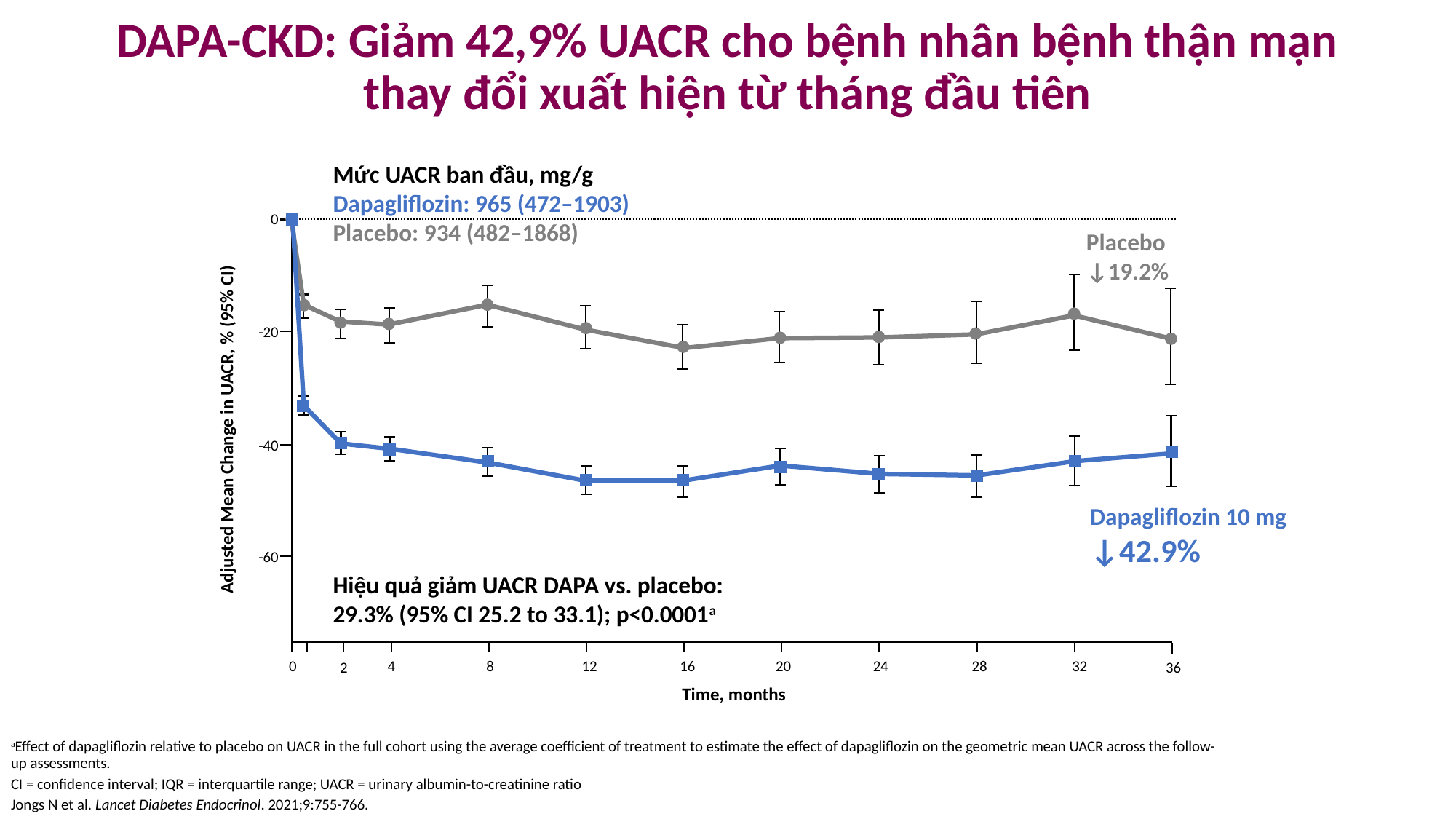

# DAPA-CKD: Giảm 42,9% UACR cho bệnh nhân bệnh thận mạn thay đổi xuất hiện từ tháng đầu tiên
Mức UACR ban đầu, mg/g
Dapagliflozin: 965 (472–1903)
Placebo: 934 (482–1868)
0

-20
Adjusted Mean Change in UACR, % (95% CI)
-40
-60
16
20
24
28
32
0
4
8
12
36
2
Time, months

Placebo
↓19.2%
Dapagliflozin 10 mg
↓42.9%
Hiệu quả giảm UACR DAPA vs. placebo:
29.3% (95% CI 25.2 to 33.1); p<0.0001a
aEffect of dapagliflozin relative to placebo on UACR in the full cohort using the average coefficient of treatment to estimate the effect of dapagliflozin on the geometric mean UACR across the follow-up assessments.
CI = confidence interval; IQR = interquartile range; UACR = urinary albumin-to-creatinine ratio
Jongs N et al. Lancet Diabetes Endocrinol. 2021;9:755-766.